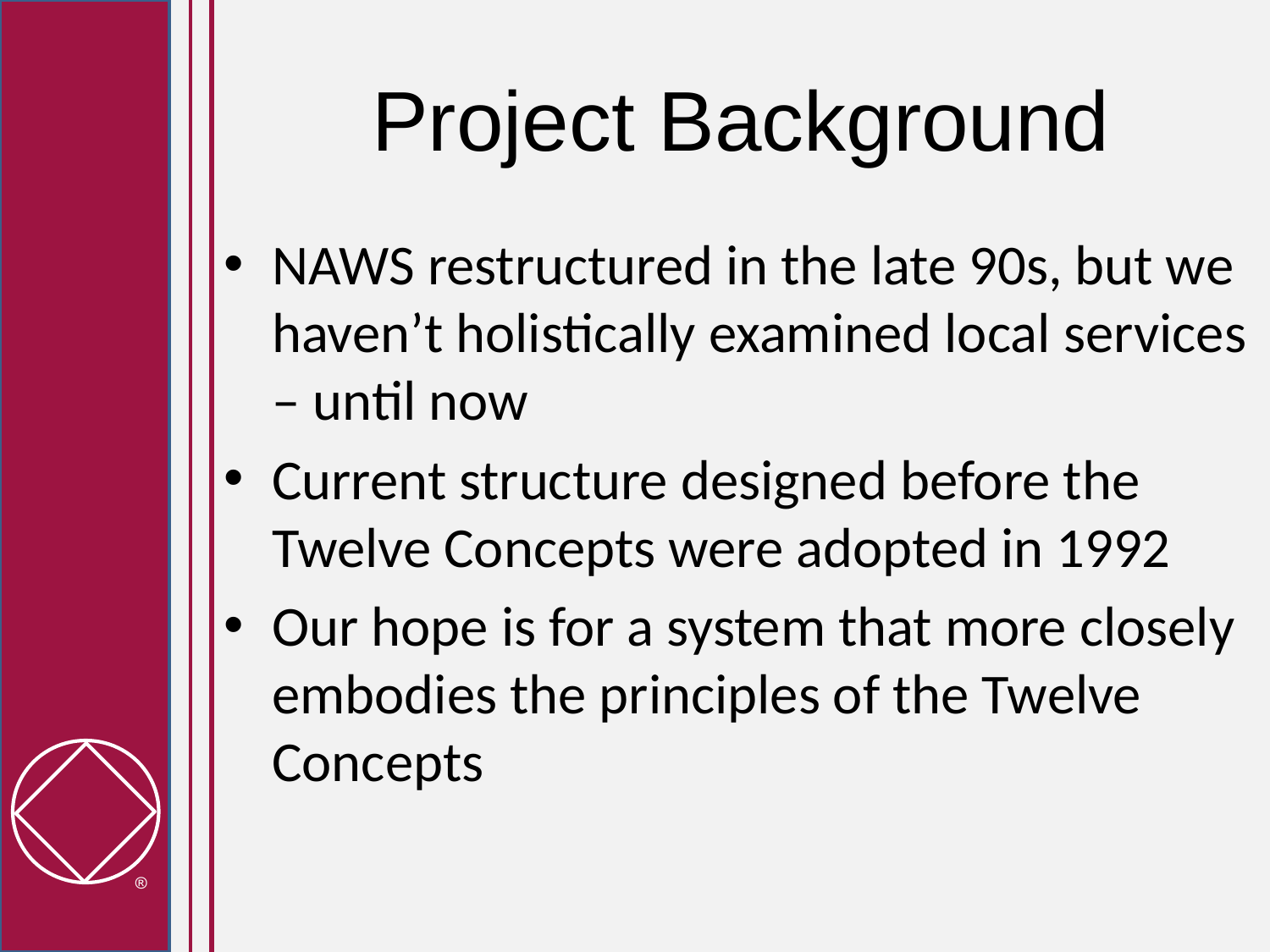

# Project Background
NAWS restructured in the late 90s, but we haven’t holistically examined local services – until now
Current structure designed before the Twelve Concepts were adopted in 1992
Our hope is for a system that more closely embodies the principles of the Twelve Concepts